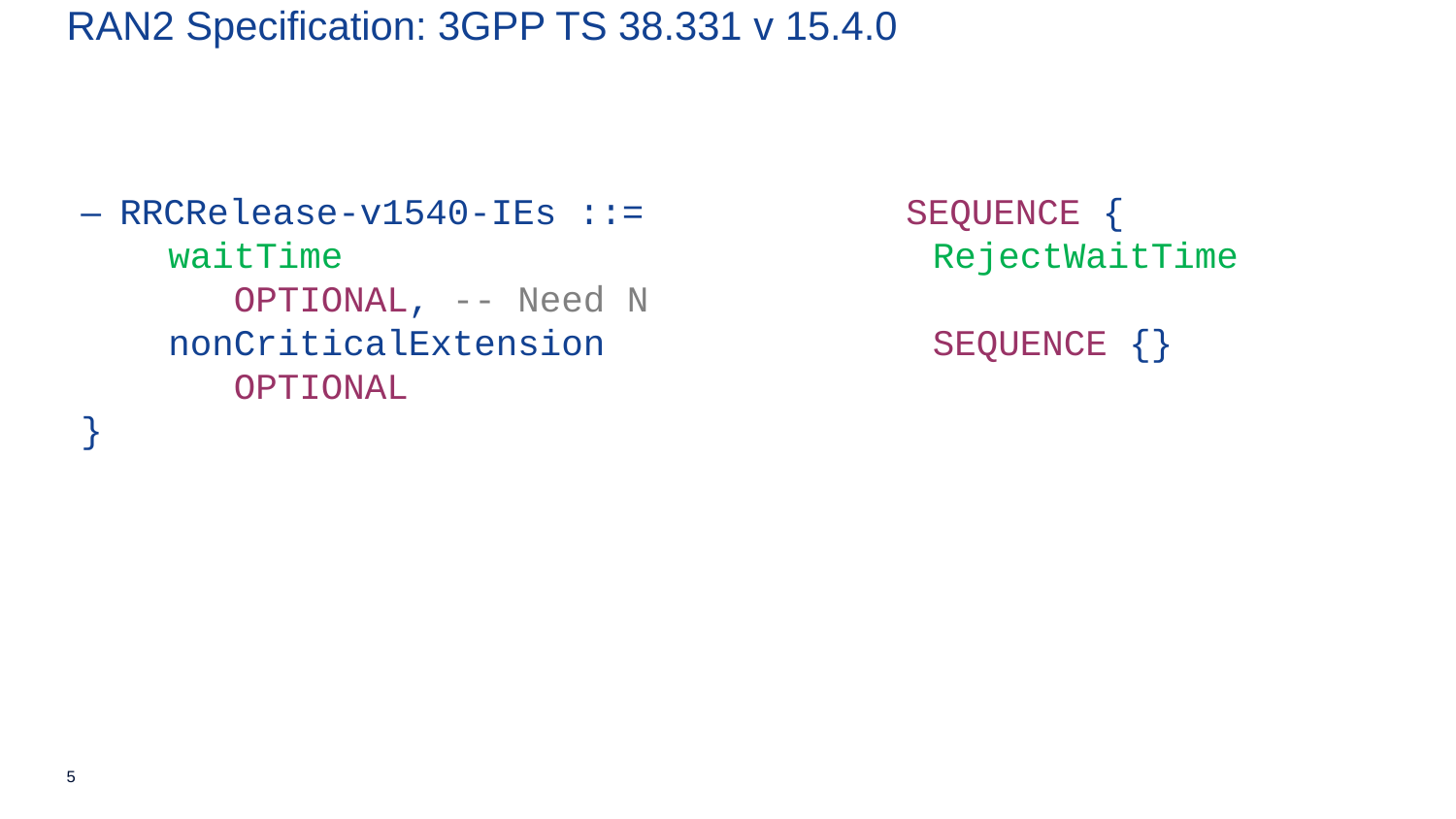

RAN2 Specification: 3GPP TS 38.331 v 15.4.0
–	RRCRelease-v1540-IEs ::=            SEQUENCE {
    waitTime                           RejectWaitTime                OPTIONAL, -- Need N
    nonCriticalExtension               SEQUENCE {}                   OPTIONAL
}